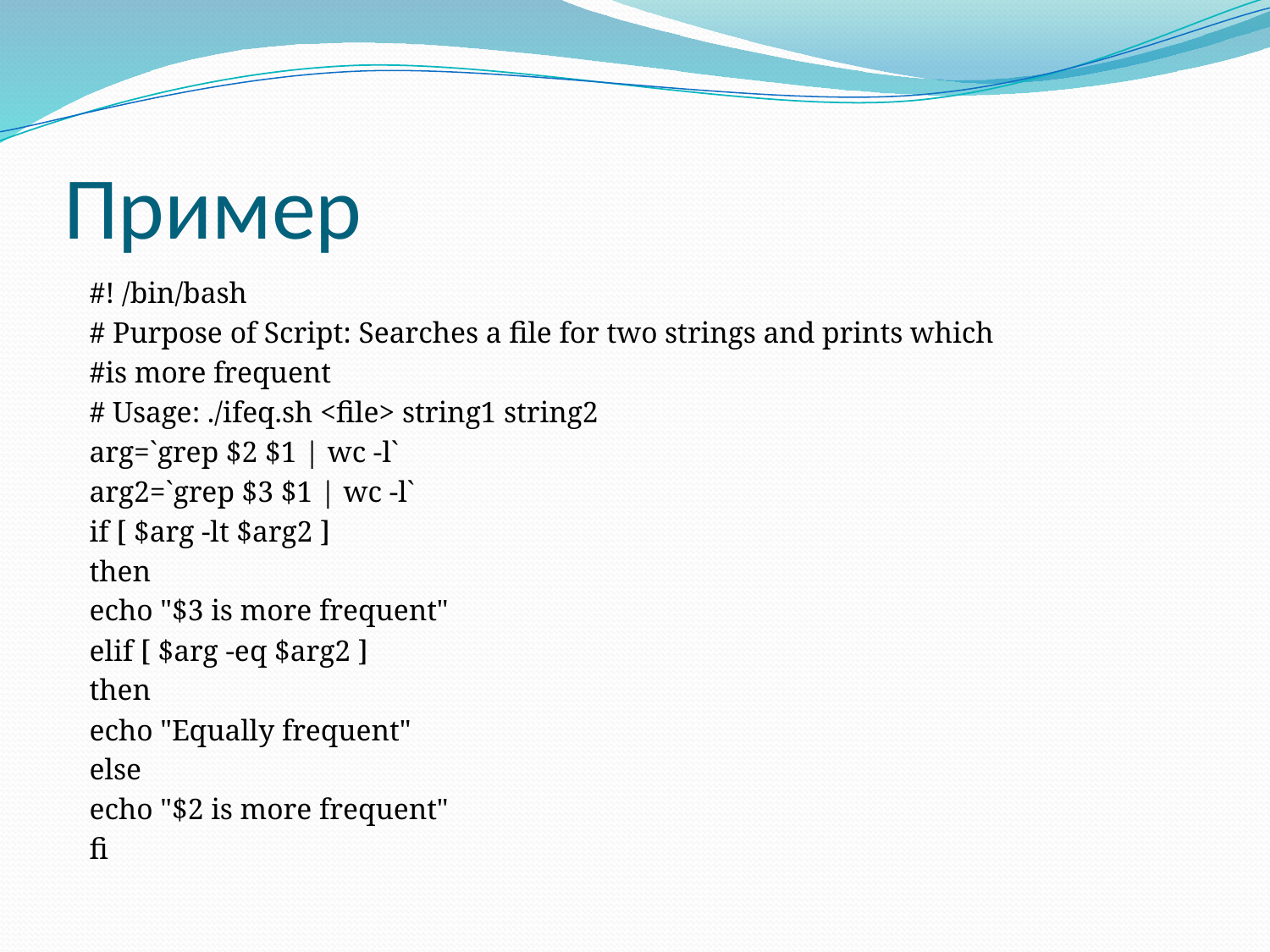

# Пример
#! /bin/bash
# Purpose of Script: Searches a file for two strings and prints which
#is more frequent
# Usage: ./ifeq.sh <file> string1 string2
arg=`grep $2 $1 | wc -l`
arg2=`grep $3 $1 | wc -l`
if [ $arg -lt $arg2 ]
then
echo "$3 is more frequent"
elif [ $arg -eq $arg2 ]
then
echo "Equally frequent"
else
echo "$2 is more frequent"
fi